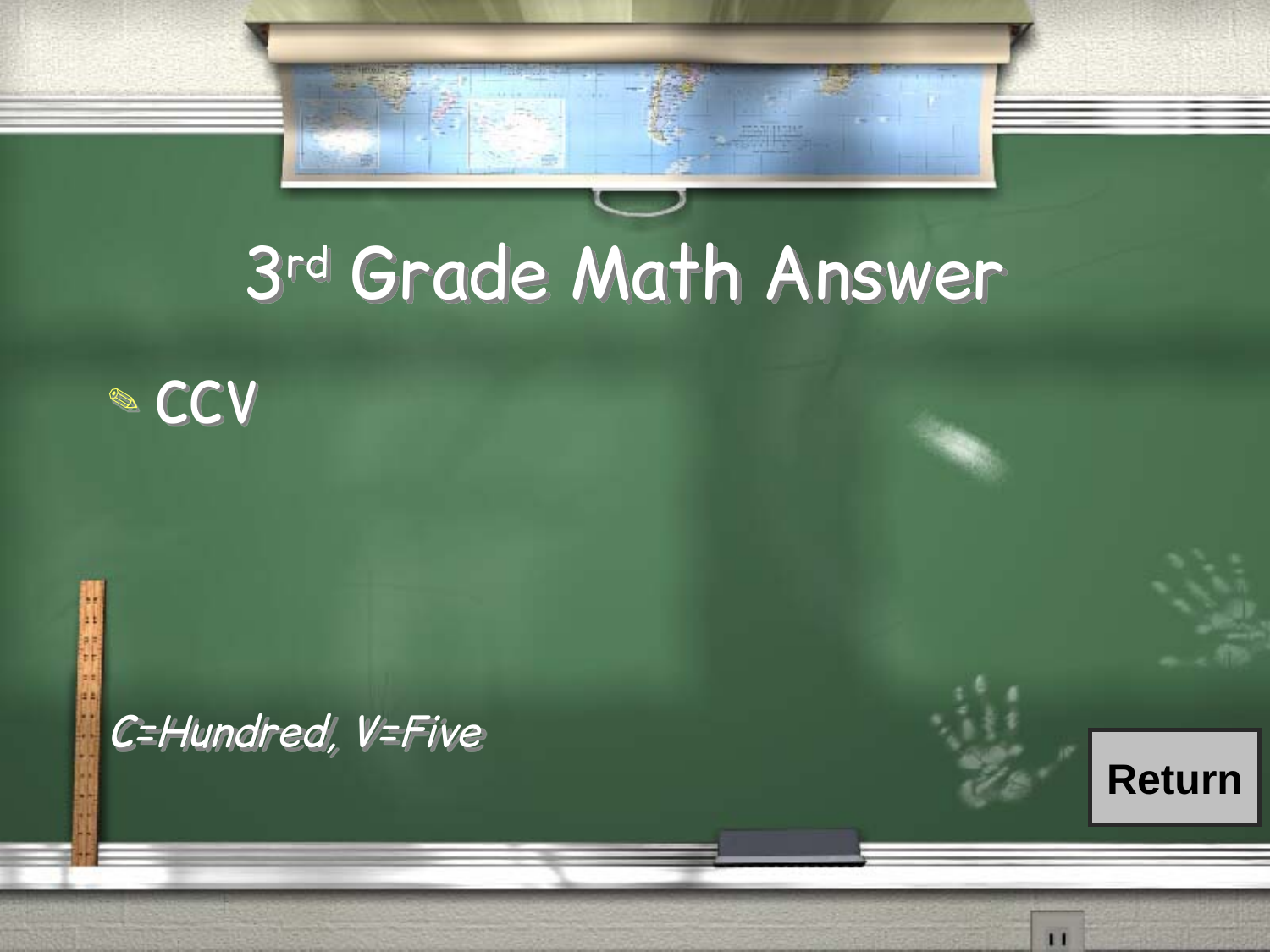

# 3rd Grade Math Answer
CCV

C=Hundred, V=Five
Return